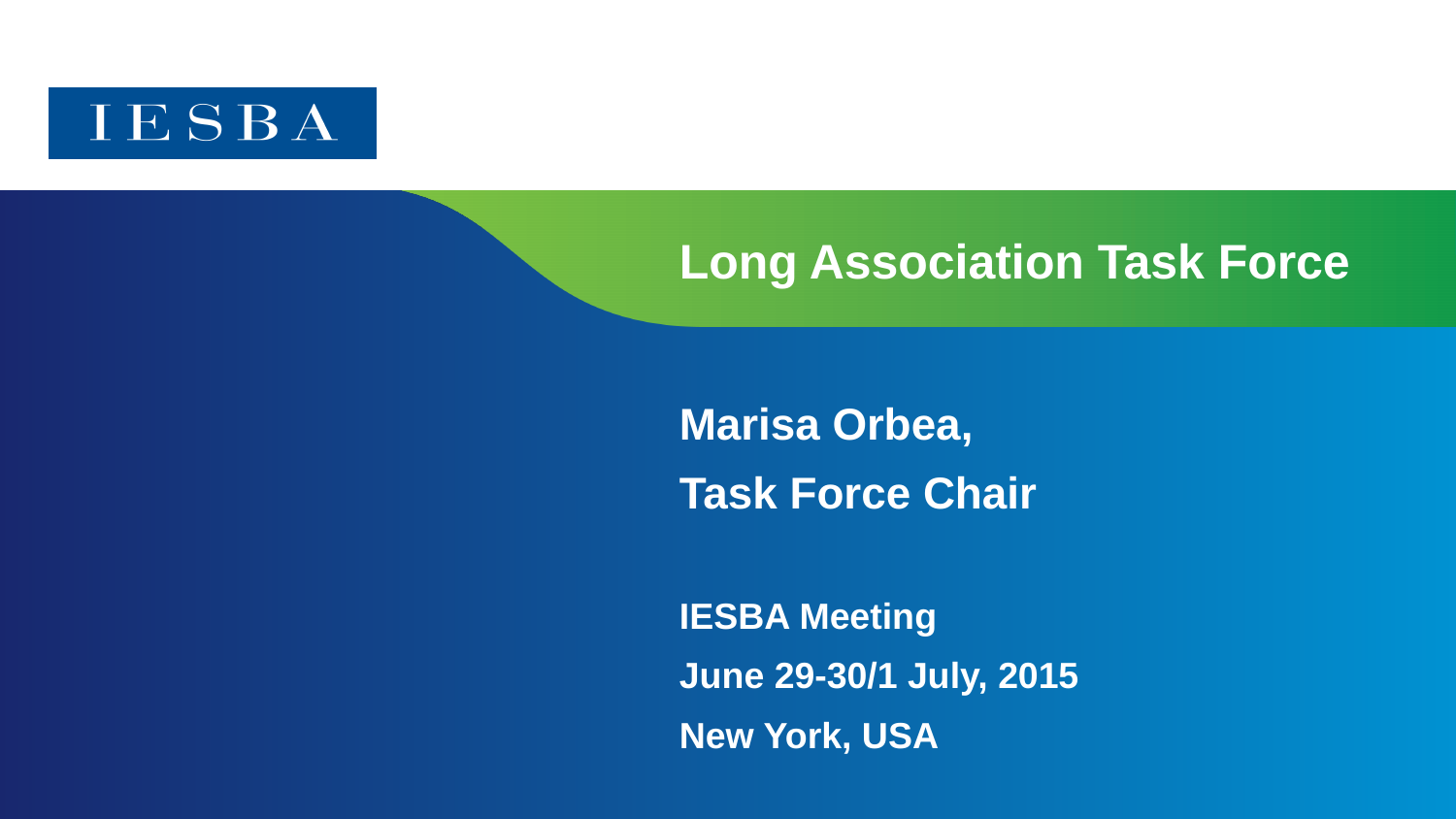

# Long Association Task Force
Marisa Orbea,
Task Force Chair

IESBA Meeting
June 29-30/1 July, 2015
New York, USA